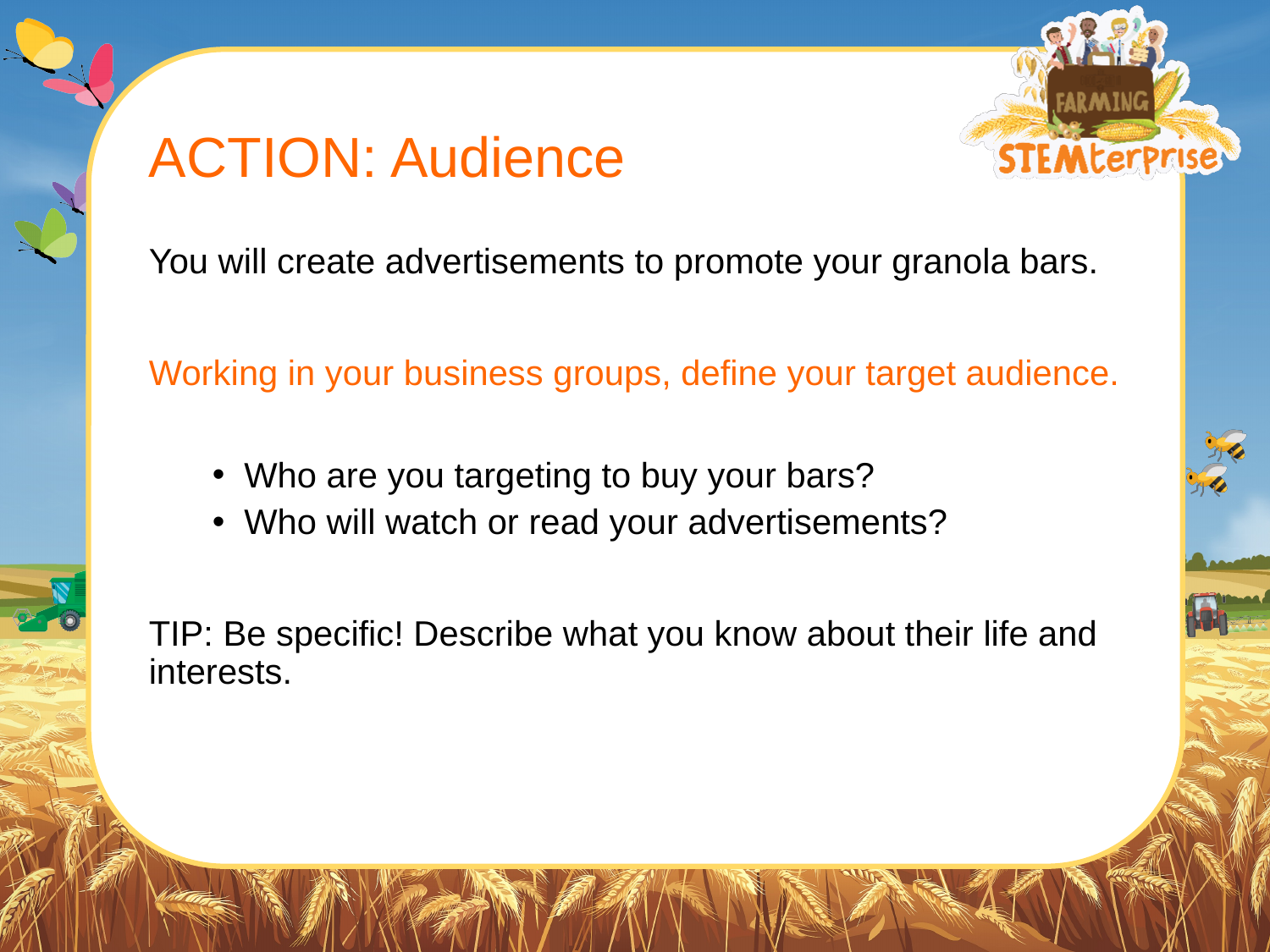

# ACTION: Audience
You will create advertisements to promote your granola bars.

Working in your business groups, define your target audience.

Who are you targeting to buy your bars?
Who will watch or read your advertisements?

TIP: Be specific! Describe what you know about their life and interests.